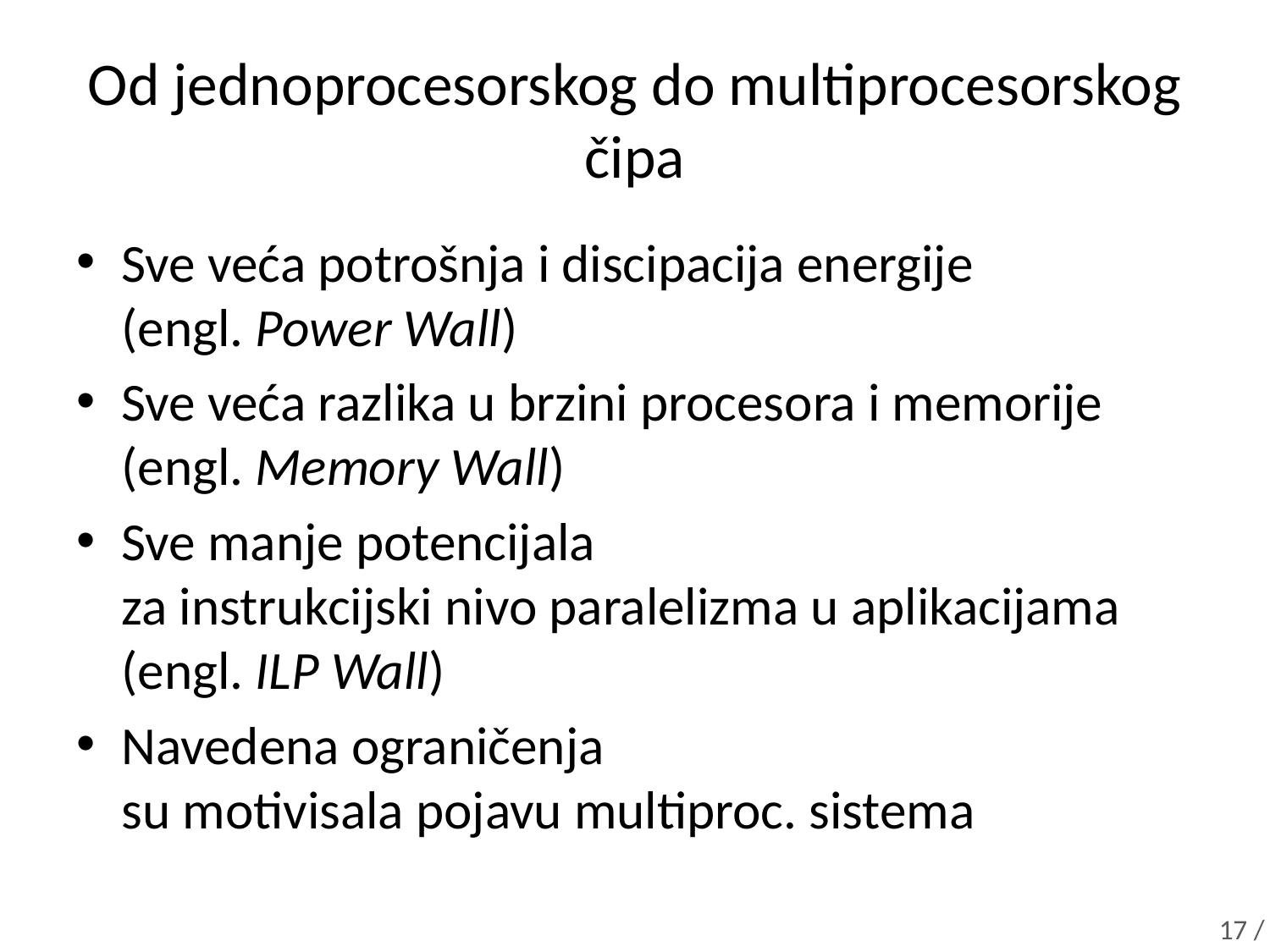

# Od jednoprocesorskog do multiprocesorskog čipa
Sve veća potrošnja i discipacija energije
(engl. Power Wall)
Sve veća razlika u brzini procesora i memorije
(engl. Memory Wall)
Sve manje potencijala
za instrukcijski nivo paralelizma u aplikacijama
(engl. ILP Wall)
Navedena ograničenja
su motivisala pojavu multiproc. sistema